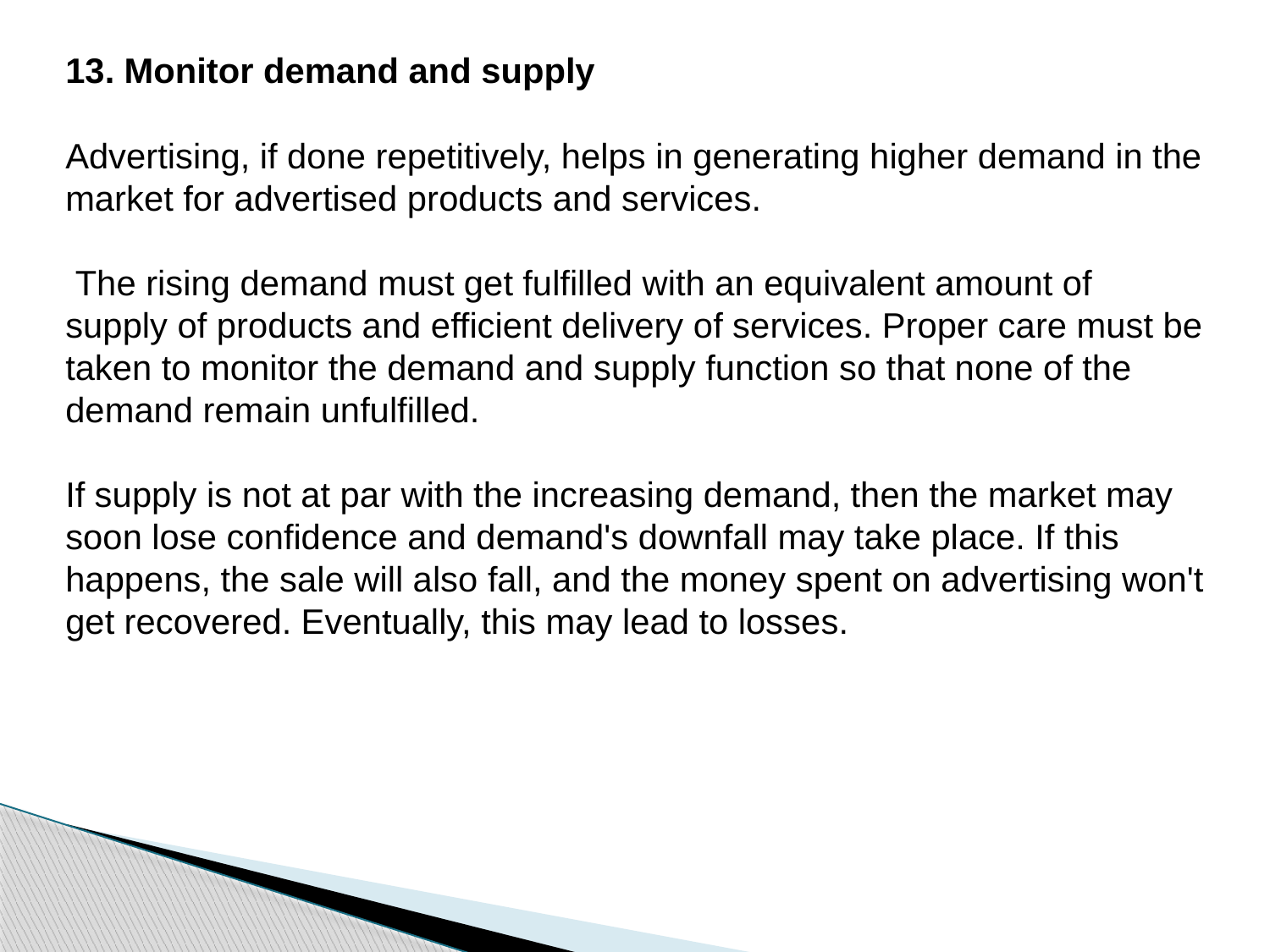

13. Monitor demand and supply
Advertising, if done repetitively, helps in generating higher demand in the market for advertised products and services.

 The rising demand must get fulfilled with an equivalent amount of supply of products and efficient delivery of services. Proper care must be taken to monitor the demand and supply function so that none of the demand remain unfulfilled.

If supply is not at par with the increasing demand, then the market may soon lose confidence and demand's downfall may take place. If this happens, the sale will also fall, and the money spent on advertising won't get recovered. Eventually, this may lead to losses.